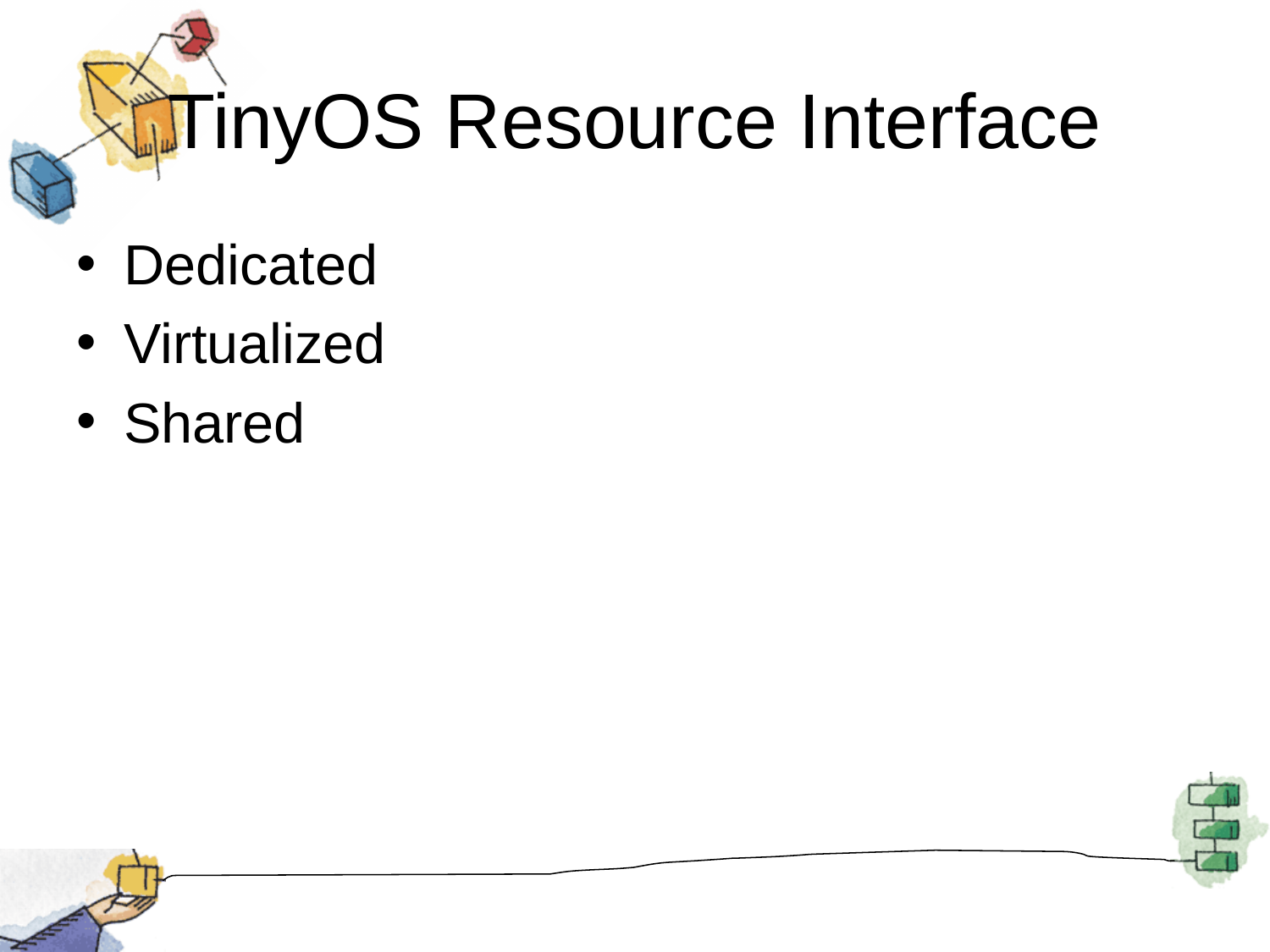

# TinyOS Resource Interface
Dedicated
Virtualized
Shared